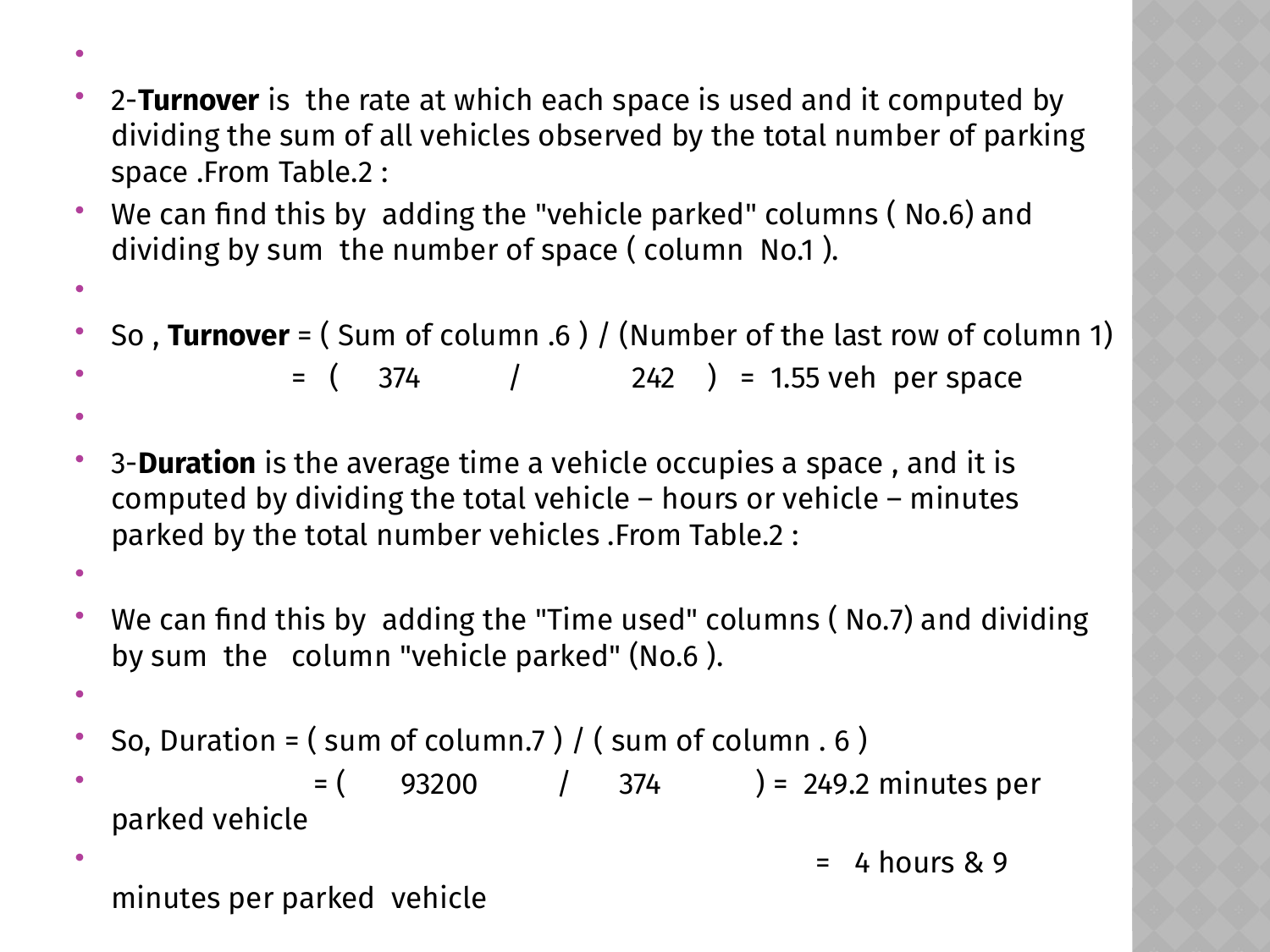

2-Turnover is  the rate at which each space is used and it computed by dividing the sum of all vehicles observed by the total number of parking space .From Table.2 :
We can find this by  adding the "vehicle parked" columns ( No.6) and dividing by sum  the number of space ( column  No.1 ).

So , Turnover = ( Sum of column .6 ) / (Number of the last row of column 1)
                       =   (     374           /              242    )   =  1.55 veh  per space

3-Duration is the average time a vehicle occupies a space , and it is computed by dividing the total vehicle – hours or vehicle – minutes parked by the total number vehicles .From Table.2 :

We can find this by  adding the "Time used" columns ( No.7) and dividing by sum  the   column "vehicle parked" (No.6 ).

So, Duration = ( sum of column.7 ) / ( sum of column . 6 )
                             = (       93200          /      374            ) =  249.2 minutes per parked vehicle
                                                                                          =   4 hours & 9 minutes per parked  vehicle
#